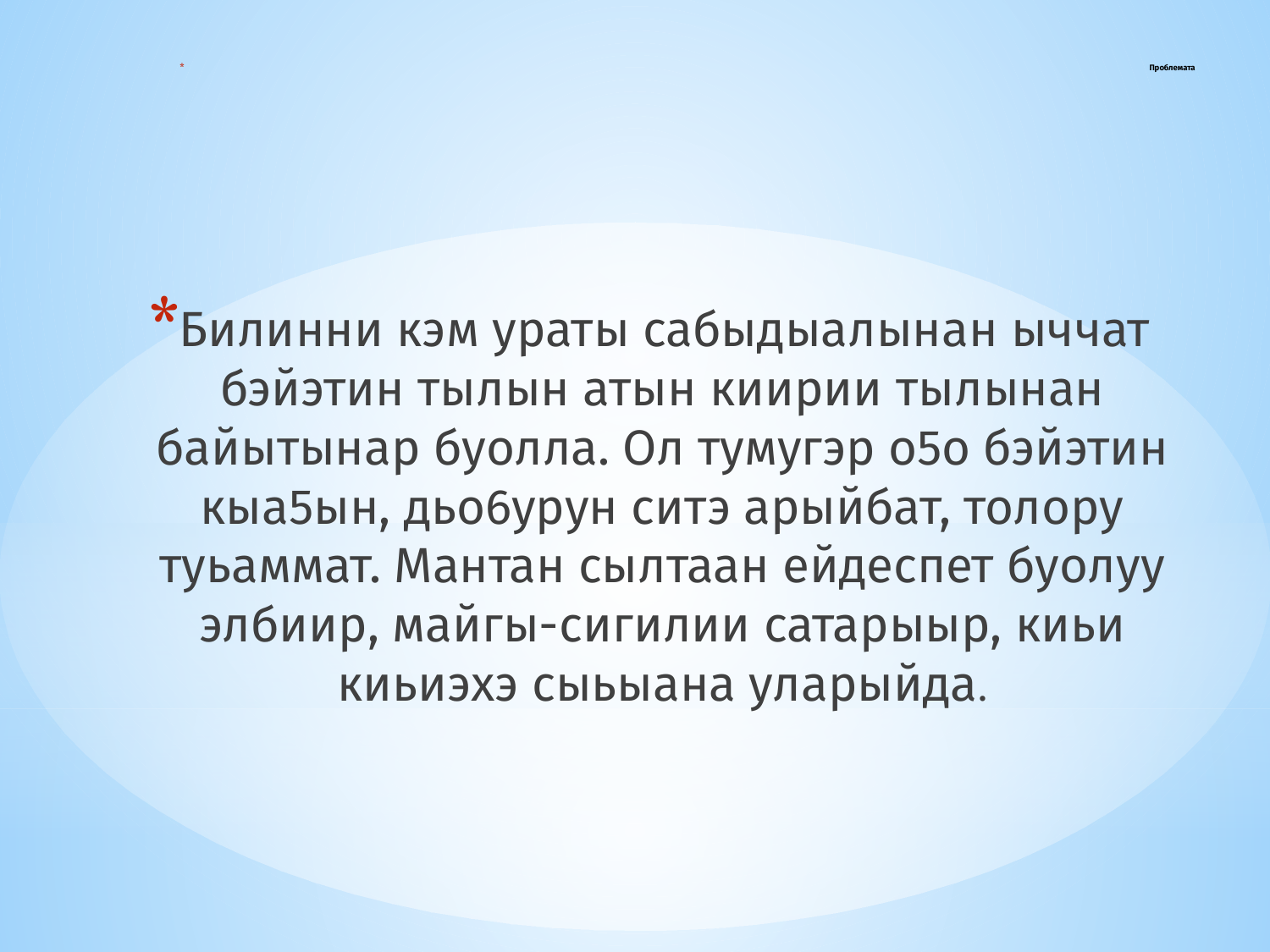

# Проблемата

Билинни кэм ураты сабыдыалынан ыччат бэйэтин тылын атын киирии тылынан байытынар буолла. Ол тумугэр о5о бэйэтин кыа5ын, дьо6урун ситэ арыйбат, толору туьаммат. Мантан сылтаан ейдеспет буолуу элбиир, майгы-сигилии сатарыыр, киьи киьиэхэ сыьыана уларыйда.